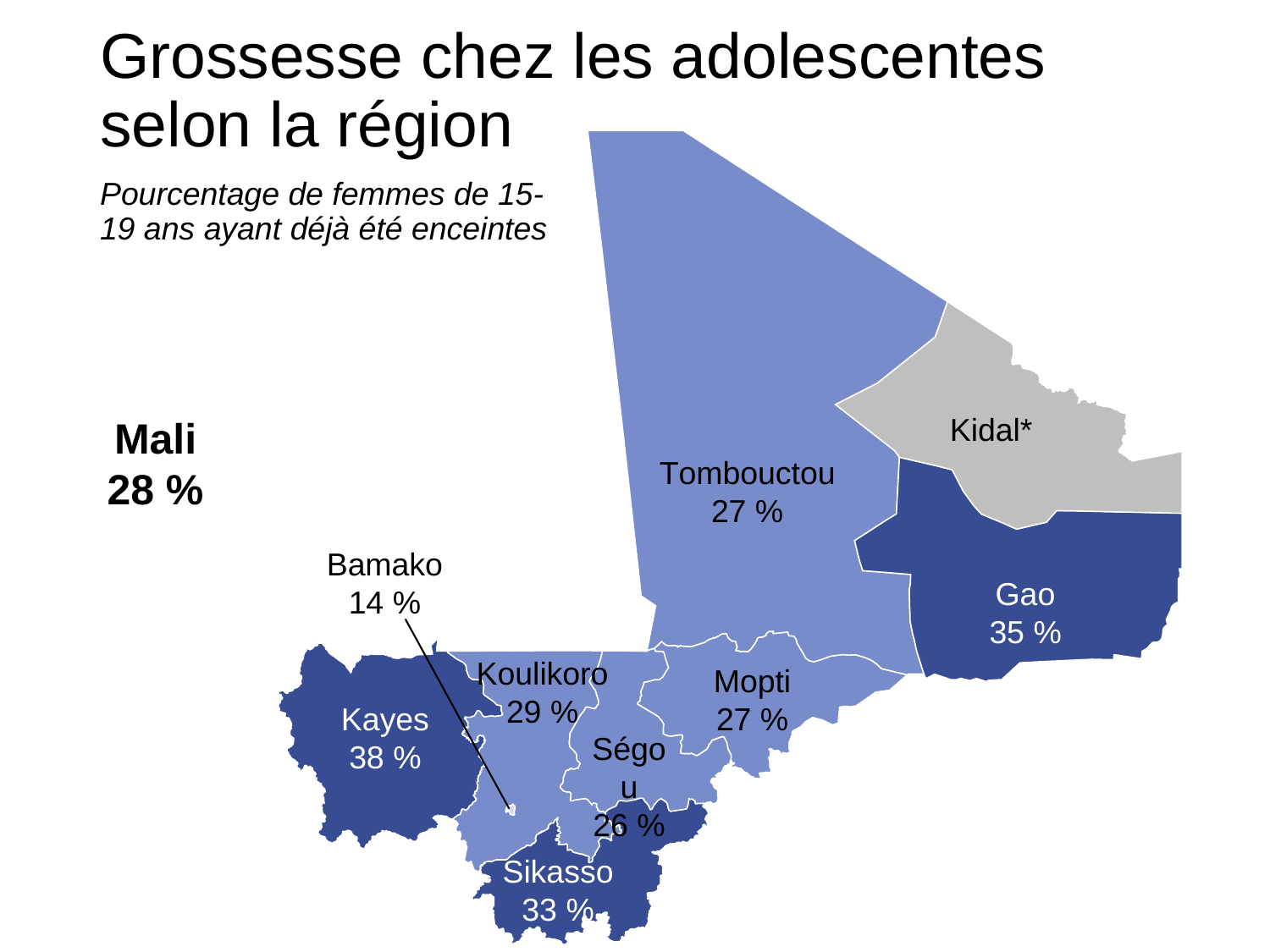

Grossesse chez les adolescentes
selon la région

Pourcentage de femmes de 15-19 ans ayant déjà été enceintes

Mali
28 %
Kidal*
Tombouctou
27 %

Bamako
14 %
Gao
35 %

Koulikoro
29 %

Mopti
27 %
Kayes
38 %
Ségou
26 %

Sikasso
33 %